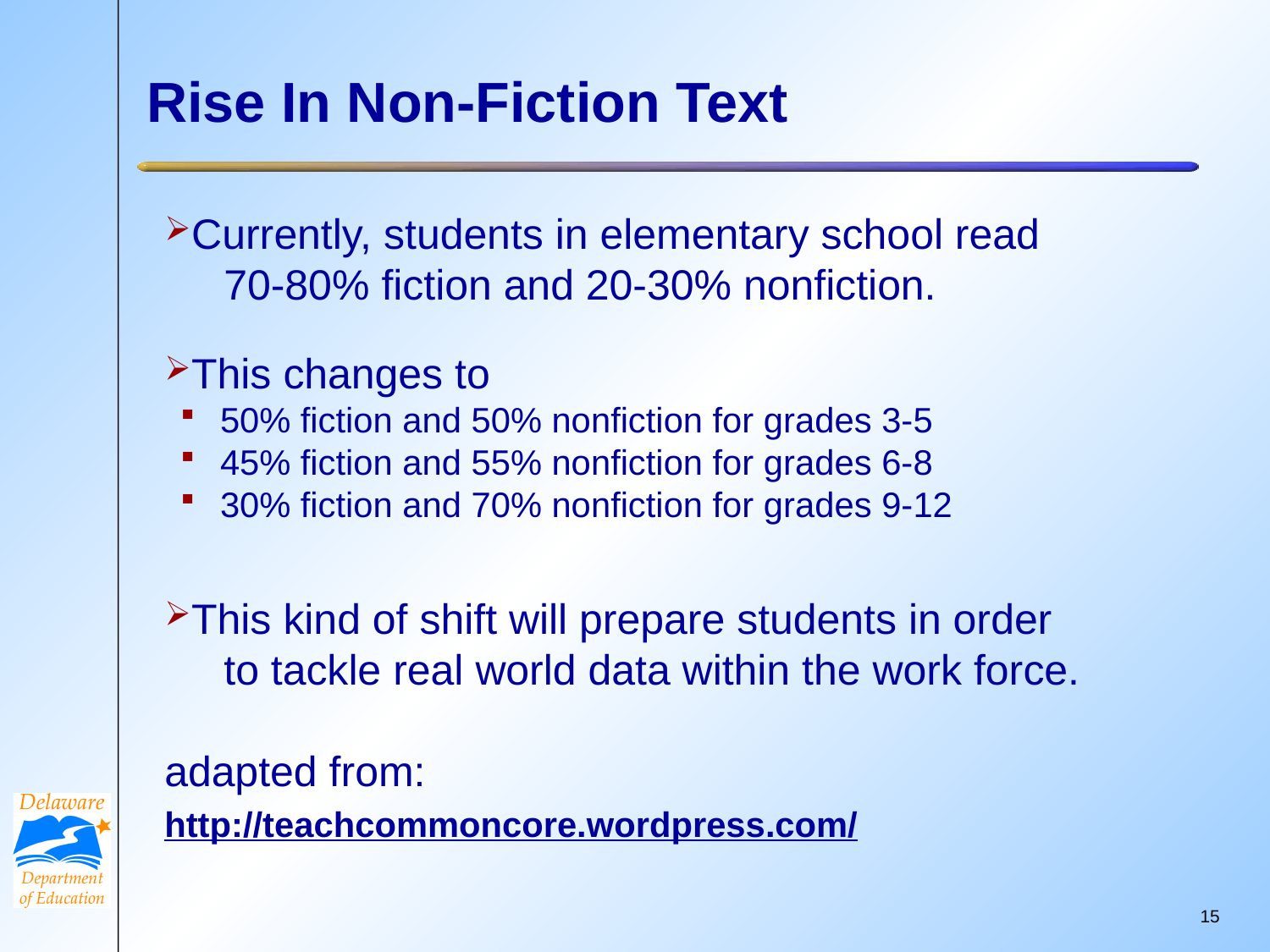

# Rise In Non-Fiction Text
Currently, students in elementary school read
     70-80% fiction and 20-30% nonfiction.

This changes to
50% fiction and 50% nonfiction for grades 3-5
45% fiction and 55% nonfiction for grades 6-8
30% fiction and 70% nonfiction for grades 9-12

This kind of shift will prepare students in order
     to tackle real world data within the work force.

adapted from:
http://teachcommoncore.wordpress.com/

15